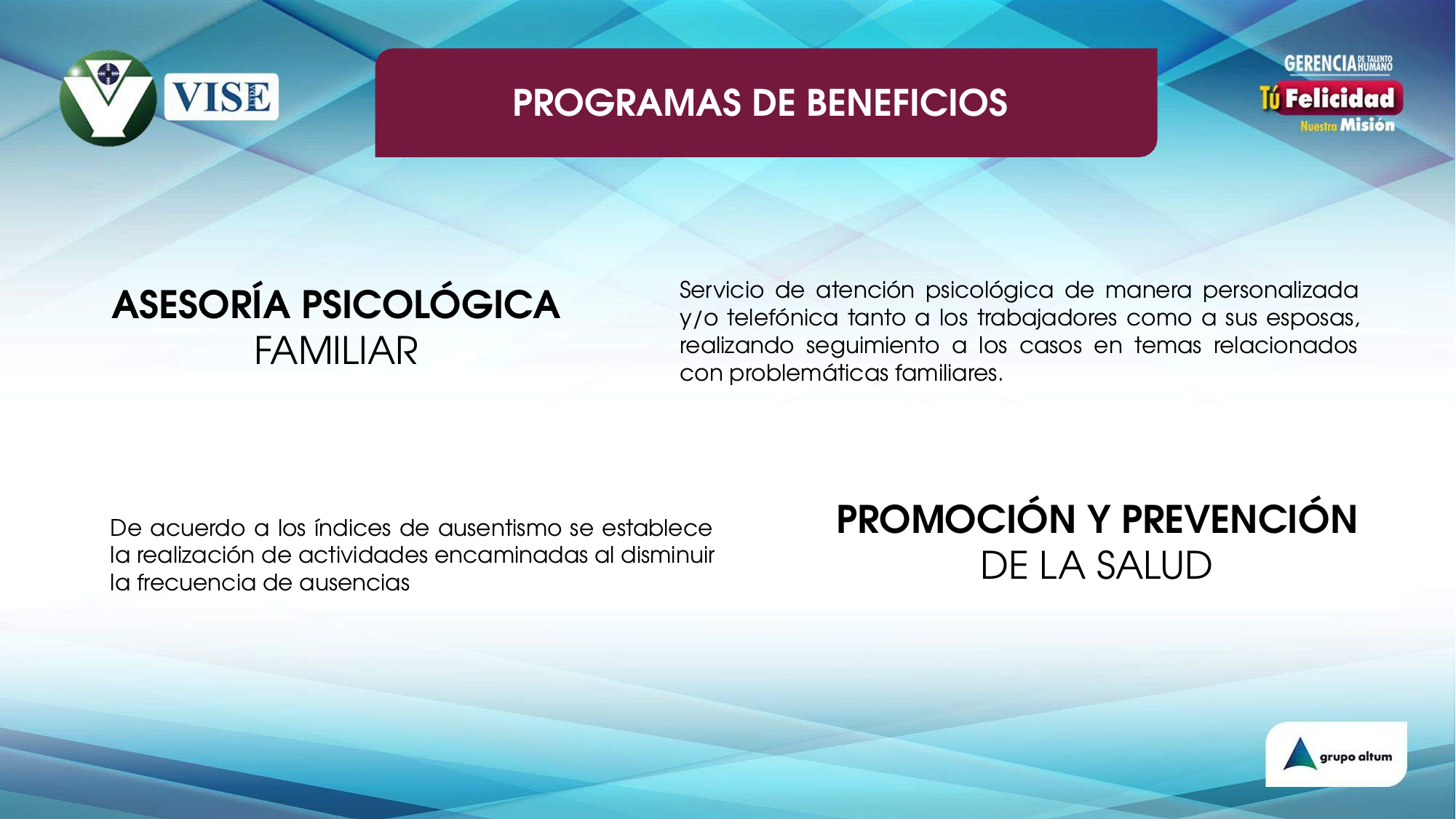

# PROGRAMAS DE BENEFICIOS
Servicio de atención psicológica de manera personalizada  y/o telefónica tanto a los trabajadores como a sus esposas,  realizando seguimiento a los casos en temas relacionados  con problemáticas familiares.
ASESORÍA PSICOLÓGICA
FAMILIAR
PROMOCIÓN Y PREVENCIÓN
DE LA SALUD
De acuerdo a los índices de ausentismo se establece  la realización de actividades encaminadas al disminuir  la frecuencia de ausencias